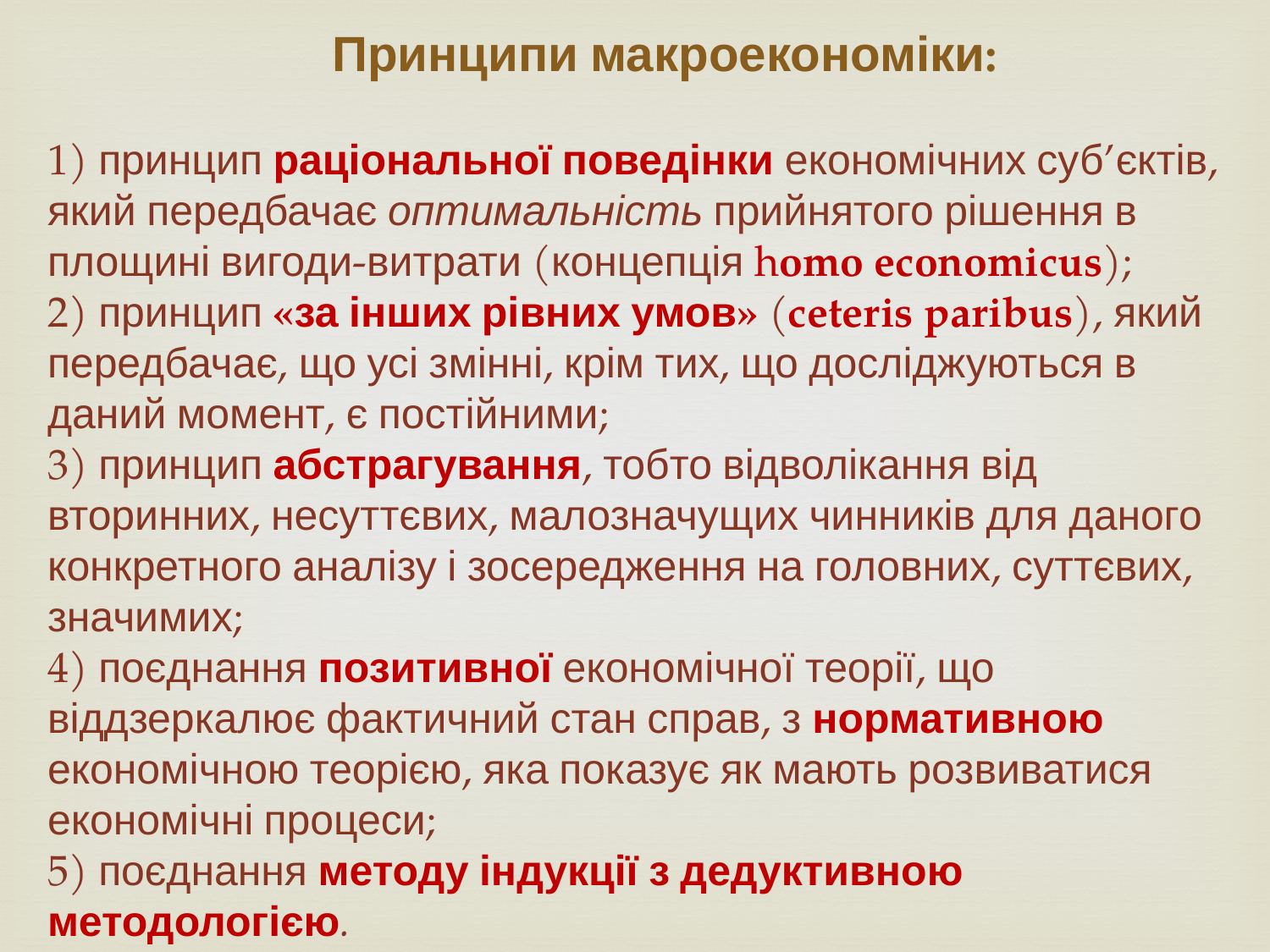

Принципи макроекономіки:

1) принцип раціональної поведінки економічних суб’єктів, який передбачає оптимальність прийнятого рішення в площині вигоди-витрати (концепція homo economicus);
2) принцип «за інших рівних умов» (ceteris paribus), який передбачає, що усі змінні, крім тих, що досліджуються в даний момент, є постійними;
3) принцип абстрагування, тобто відволікання від вторинних, несуттєвих, малозначущих чинників для даного конкретного аналізу і зосередження на головних, суттєвих, значимих;
4) поєднання позитивної економічної теорії, що віддзеркалює фактичний стан справ, з нормативною економічною теорією, яка показує як мають розвиватися економічні процеси;
5) поєднання методу індукції з дедуктивною методологією.
6) широке застосування графічного матеріалу для ілюстрації перебігу економічних явищ і процесів.